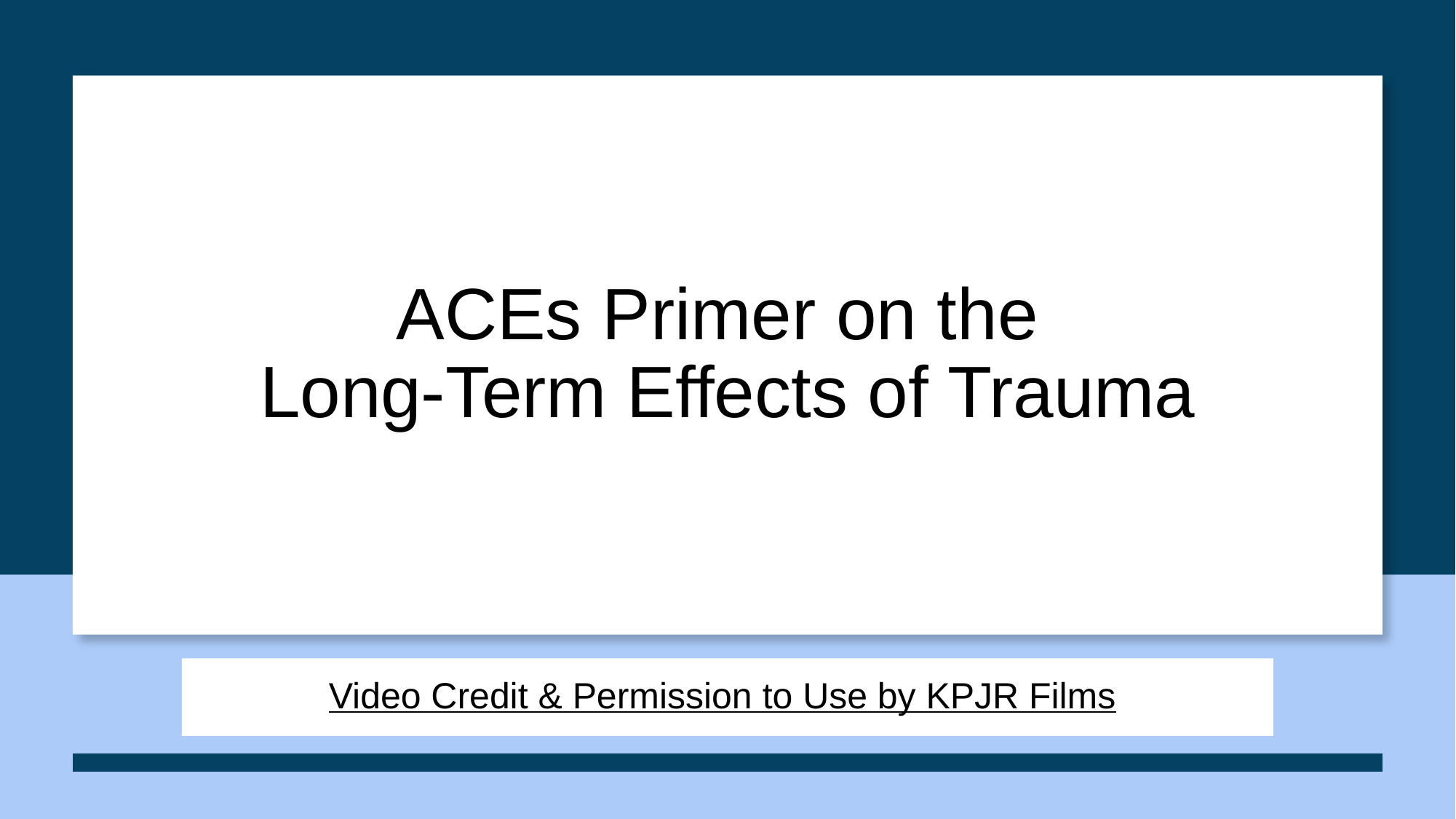

# ACEs Primer on the Long-Term Effects of Trauma
Video Credit & Permission to Use by KPJR Films